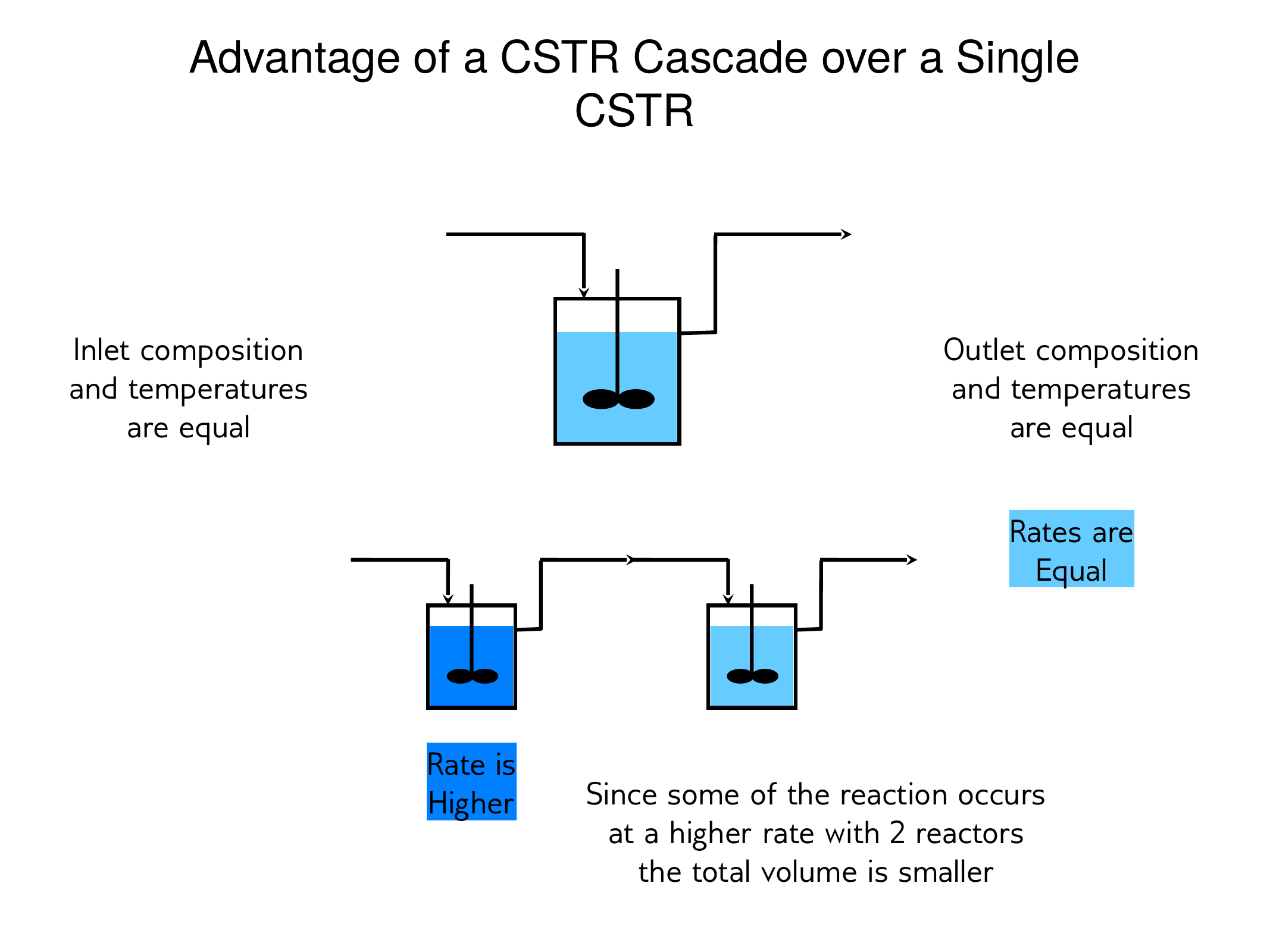

# Advantage of a CSTR Cascade over a Single CSTR

Inlet composition
and temperatures
are equal
Outlet composition
and temperatures
are equal
Rates are
Equal

Rate is
Higher
Since some of the reaction occurs
at a higher rate with 2 reactors
the total volume is smaller